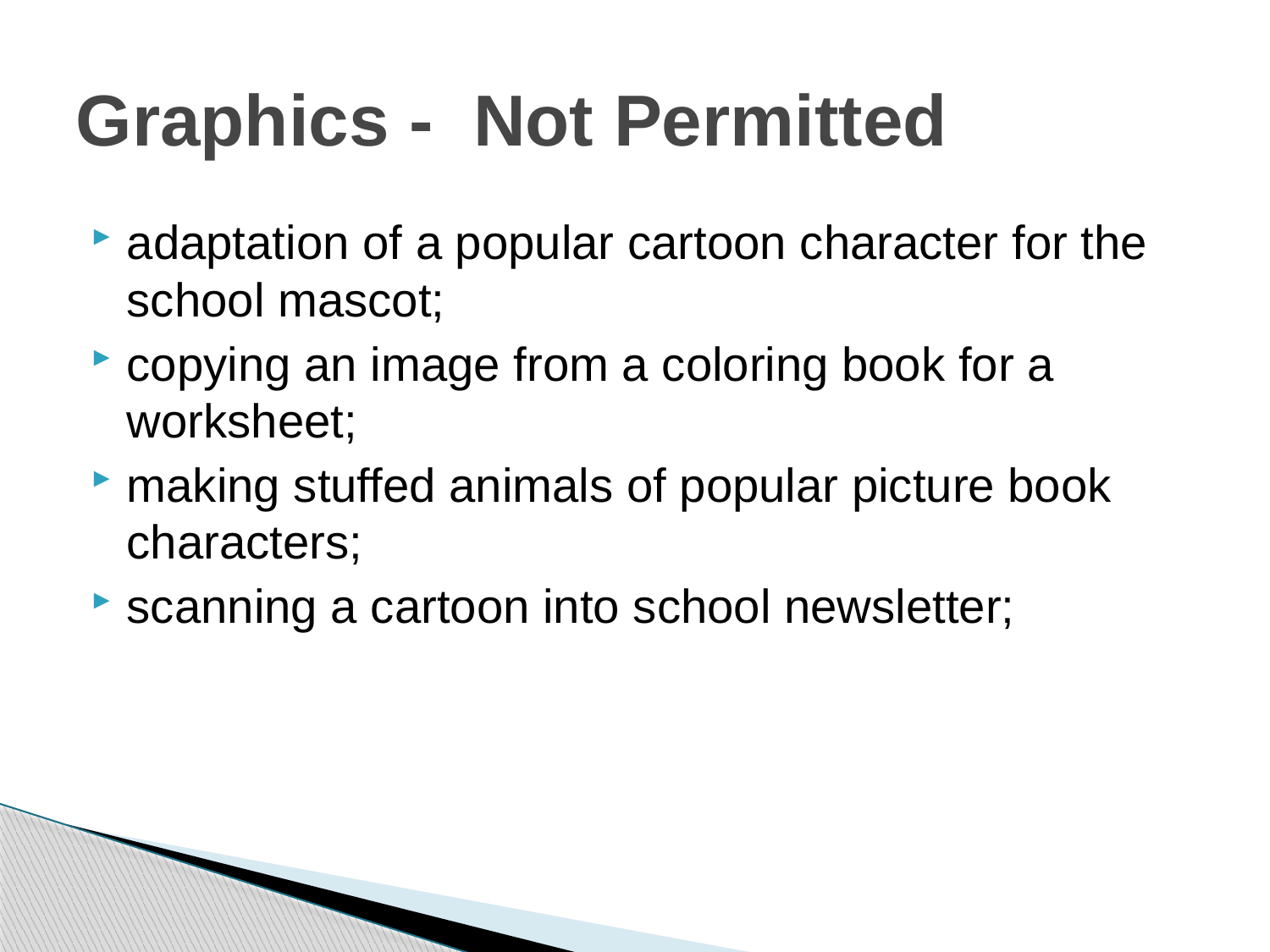

# Graphics -  Not Permitted
adaptation of a popular cartoon character for the school mascot;
copying an image from a coloring book for a worksheet;
making stuffed animals of popular picture book characters;
scanning a cartoon into school newsletter;